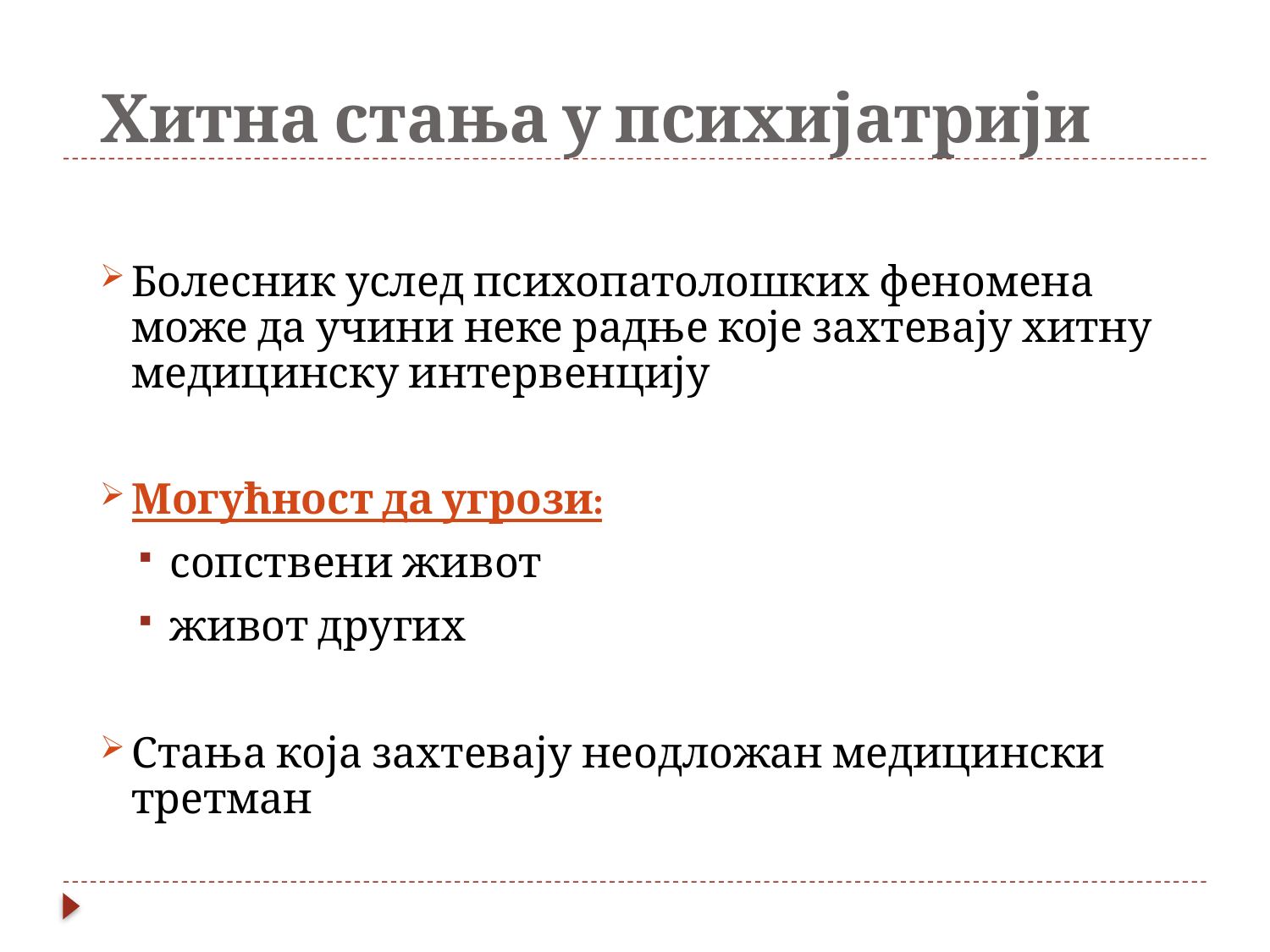

# Хитна стања у психијатрији
Болесник услед психопатолошких феномена може да учини неке радње које захтевају хитну медицинску интервенцију

Могућност да угрози:
сопствени живот
живот других

Стања која захтевају неодложан медицински третман